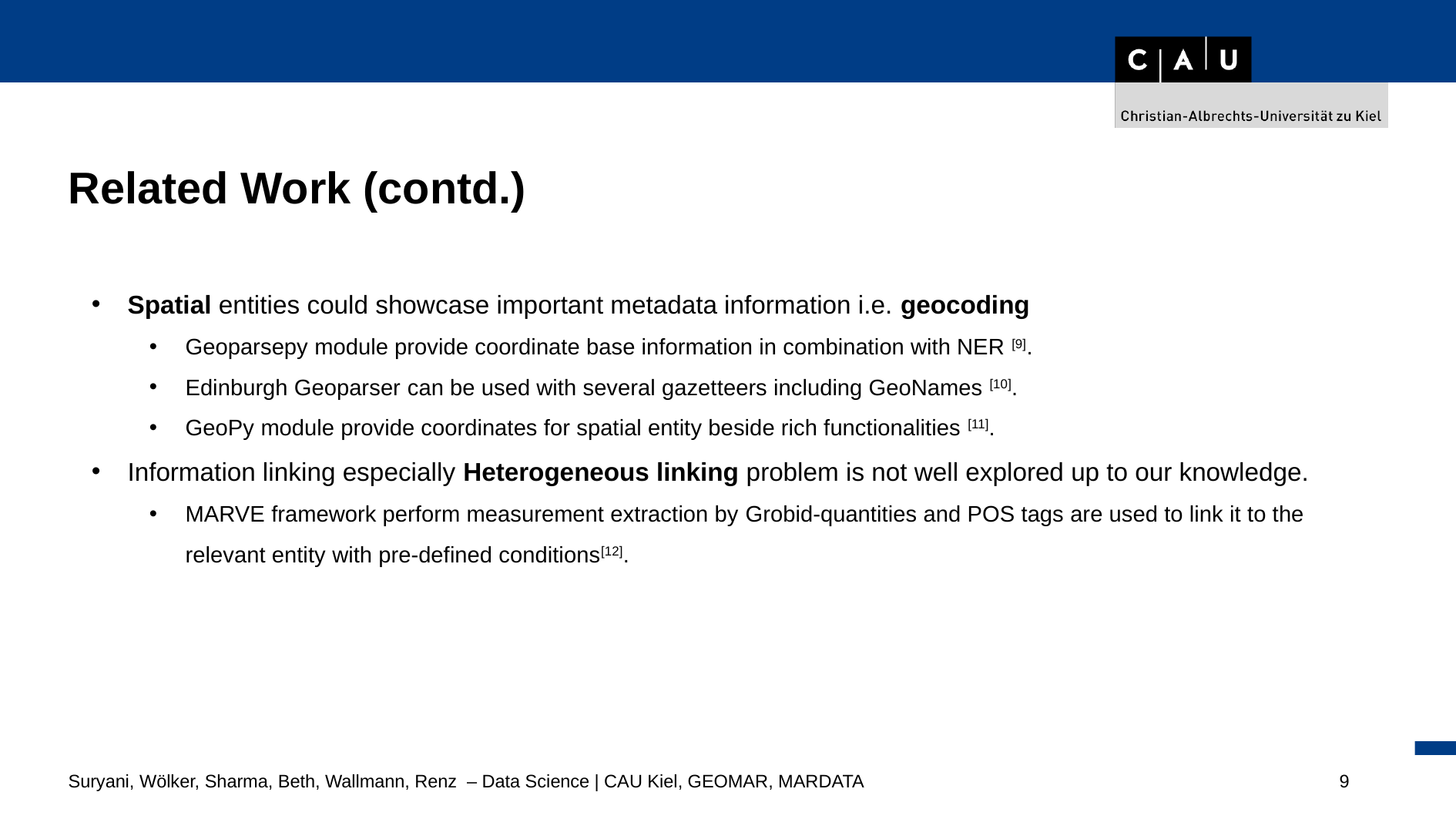

Related Work (contd.)
Spatial entities could showcase important metadata information i.e. geocoding
Geoparsepy module provide coordinate base information in combination with NER [9].
Edinburgh Geoparser can be used with several gazetteers including GeoNames [10].
GeoPy module provide coordinates for spatial entity beside rich functionalities [11].
Information linking especially Heterogeneous linking problem is not well explored up to our knowledge.
MARVE framework perform measurement extraction by Grobid-quantities and POS tags are used to link it to the relevant entity with pre-defined conditions[12].

Suryani, Wölker, Sharma, Beth, Wallmann, Renz  – Data Science | CAU Kiel, GEOMAR, MARDATA					9